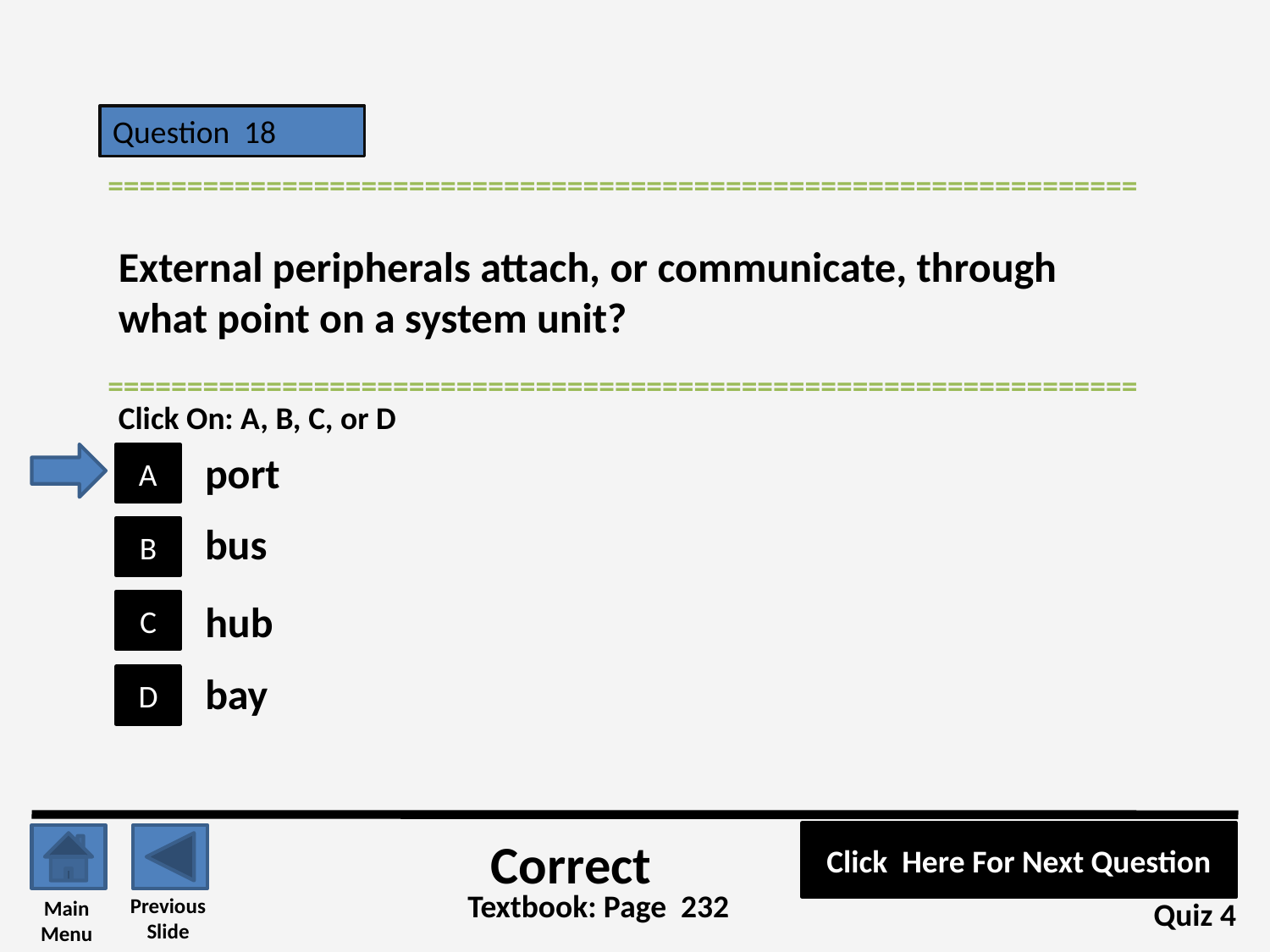

Question  18
=================================================================
External peripherals attach, or communicate, through what point on a system unit?
=================================================================
Click On: A, B, C, or D
port

A
bus
B
hub
C
bay
D
Click  Here For Next Question

Correct
Textbook: Page  232
Previous
Slide
Main
Menu
Quiz 4